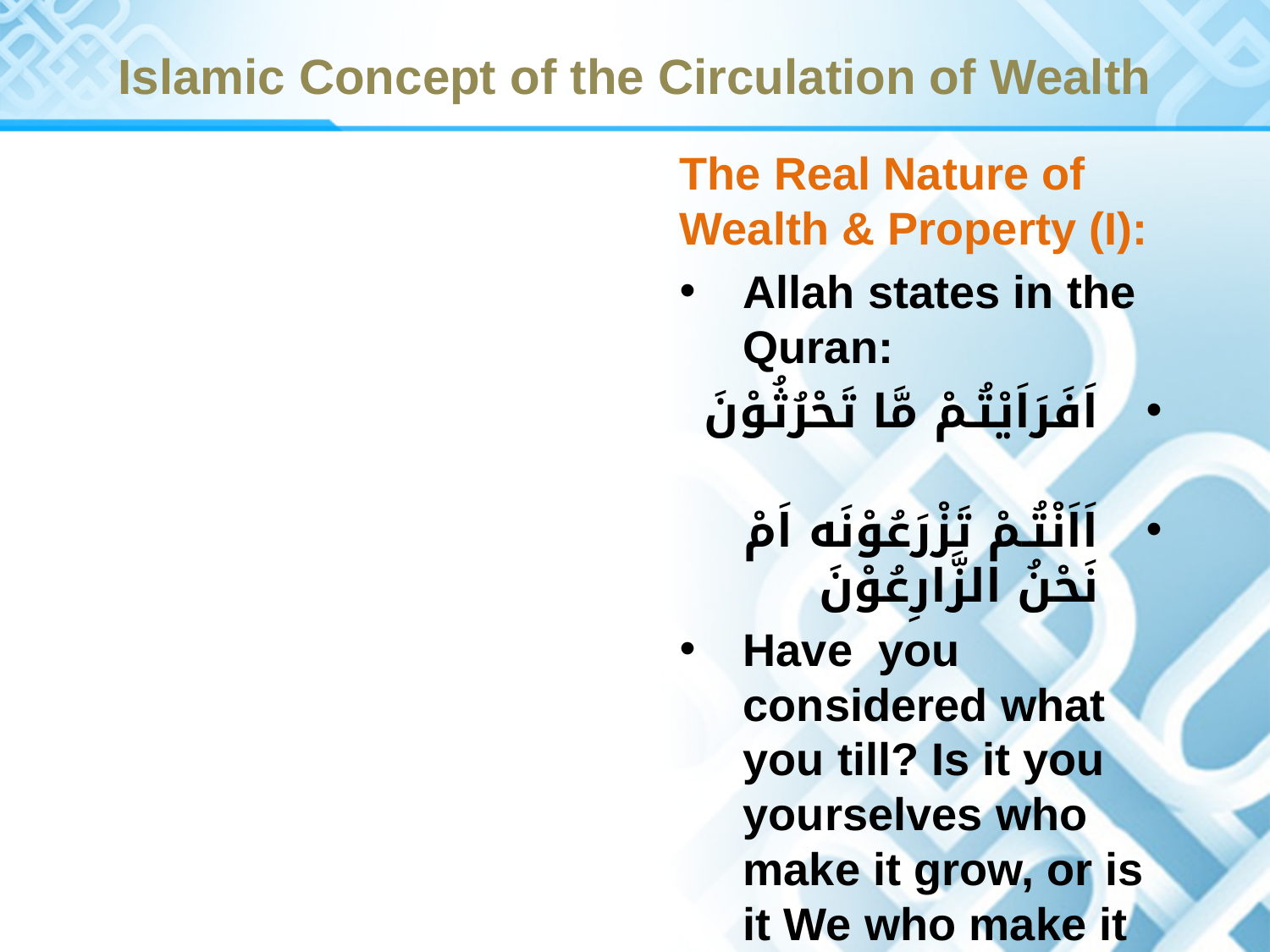

# Islamic Concept of the Circulation of Wealth
The Real Nature of Wealth & Property (I):
Allah states in the Quran:
اَفَرَاَيْتُـمْ مَّا تَحْرُثُوْنَ
اَاَنْتُـمْ تَزْرَعُوْنَه اَمْ نَحْنُ الزَّارِعُوْنَ
Have  you considered what you till? Is it you  yourselves who make it grow, or is it We who make it grow?